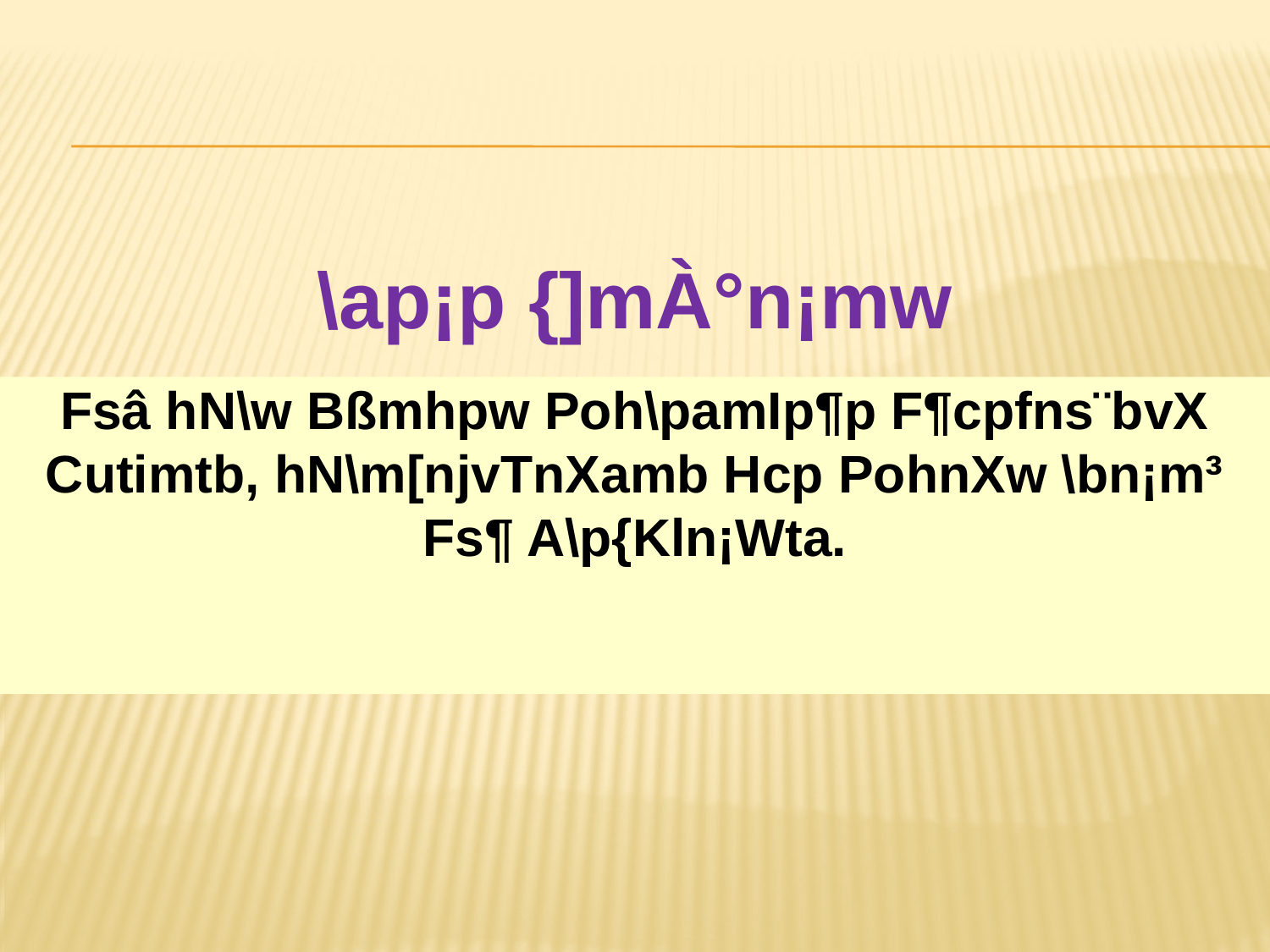

\ap¡p {]mÀ°n¡mw

Fsâ hN\w Bßmhpw Poh\pamIp¶p F¶cpfns¨bvX Cutimtb, hN\m[njvTnXamb Hcp PohnXw \bn¡m³ Fs¶ A\p{Kln¡Wta.